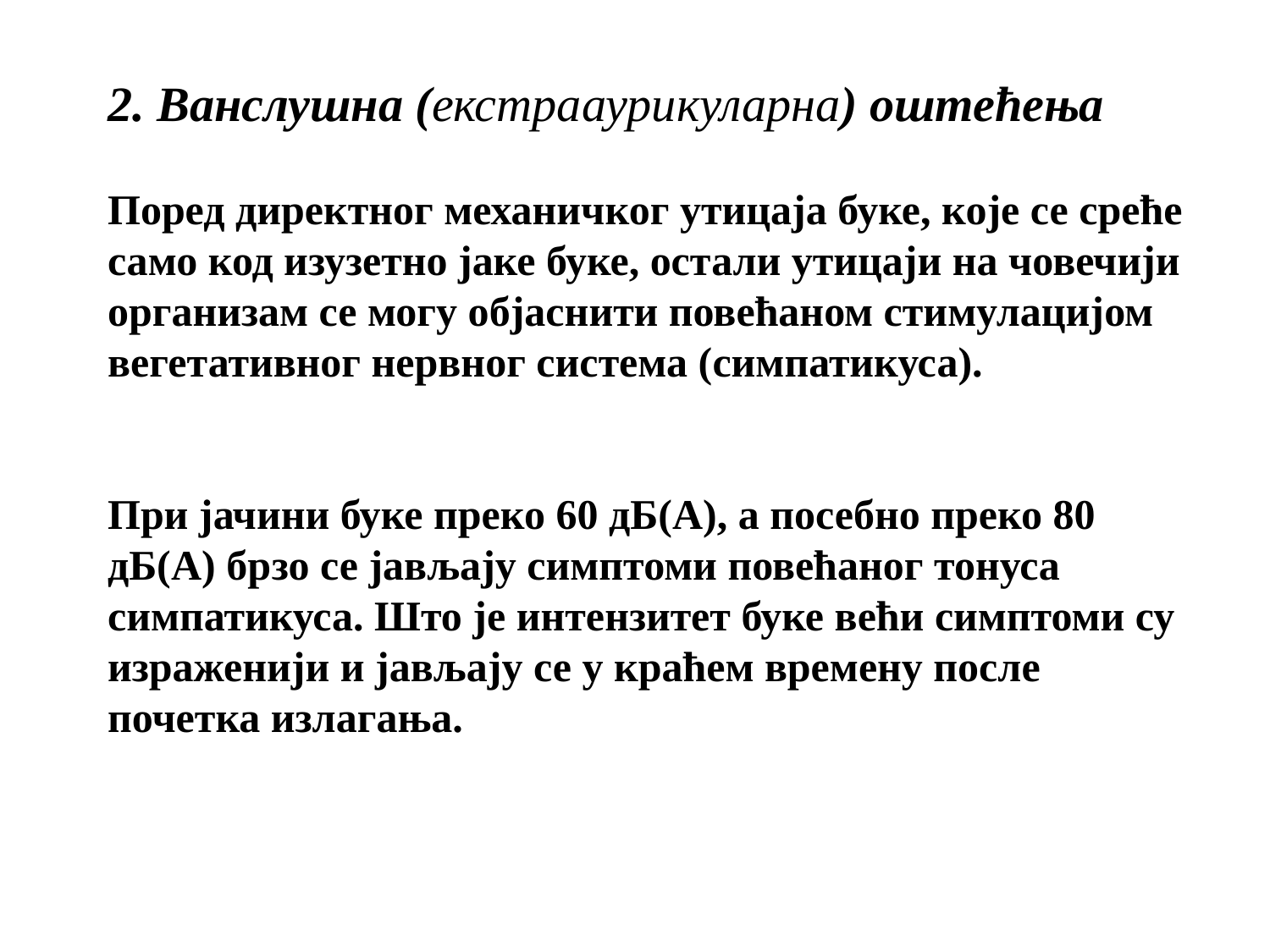

2. Ванслушна (екстрааурикуларна) оштећења

Поред директног механичког утицаја буке, које се среће само код изузетно јаке буке, остали утицаји на човечији организам се могу објаснити повећаном стимулацијом вегетативног нервног система (симпатикуса).

При јачини буке преко 60 дБ(А), а посебно преко 80 дБ(А) брзо се јављају симптоми повећаног тонуса симпатикуса. Што је интензитет буке већи симптоми су израженији и јављају се у краћем времену после почетка излагања.